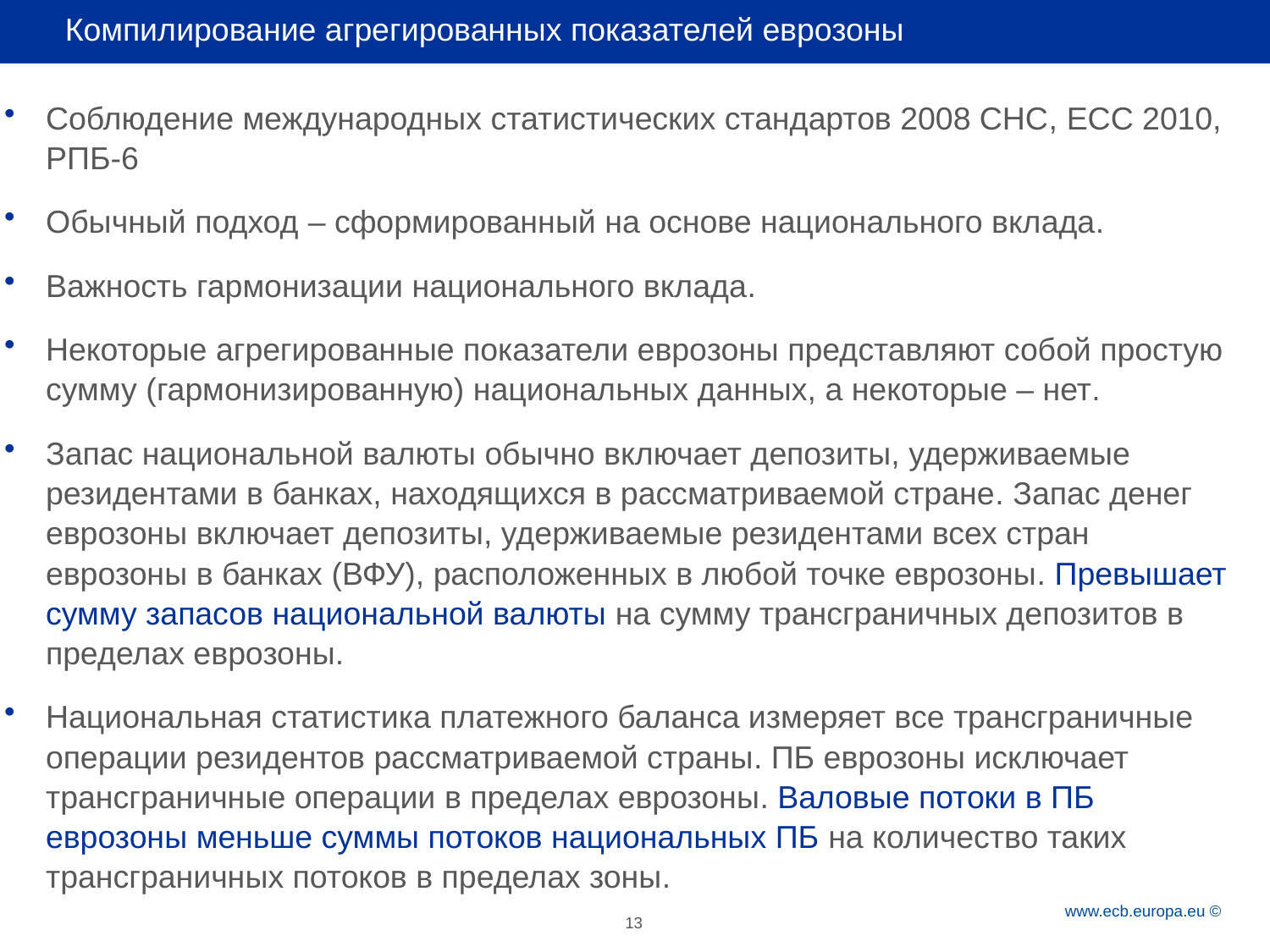

# Компилирование агрегированных показателей еврозоны
Соблюдение международных статистических стандартов 2008 СНС, ЕСС 2010, РПБ-6
Обычный подход – сформированный на основе национального вклада.
Важность гармонизации национального вклада.
Некоторые агрегированные показатели еврозоны представляют собой простую сумму (гармонизированную) национальных данных, а некоторые – нет.
Запас национальной валюты обычно включает депозиты, удерживаемые резидентами в банках, находящихся в рассматриваемой стране. Запас денег еврозоны включает депозиты, удерживаемые резидентами всех стран еврозоны в банках (ВФУ), расположенных в любой точке еврозоны. Превышает сумму запасов национальной валюты на сумму трансграничных депозитов в пределах еврозоны.
Национальная статистика платежного баланса измеряет все трансграничные операции резидентов рассматриваемой страны. ПБ еврозоны исключает трансграничные операции в пределах еврозоны. Валовые потоки в ПБ еврозоны меньше суммы потоков национальных ПБ на количество таких трансграничных потоков в пределах зоны.
13